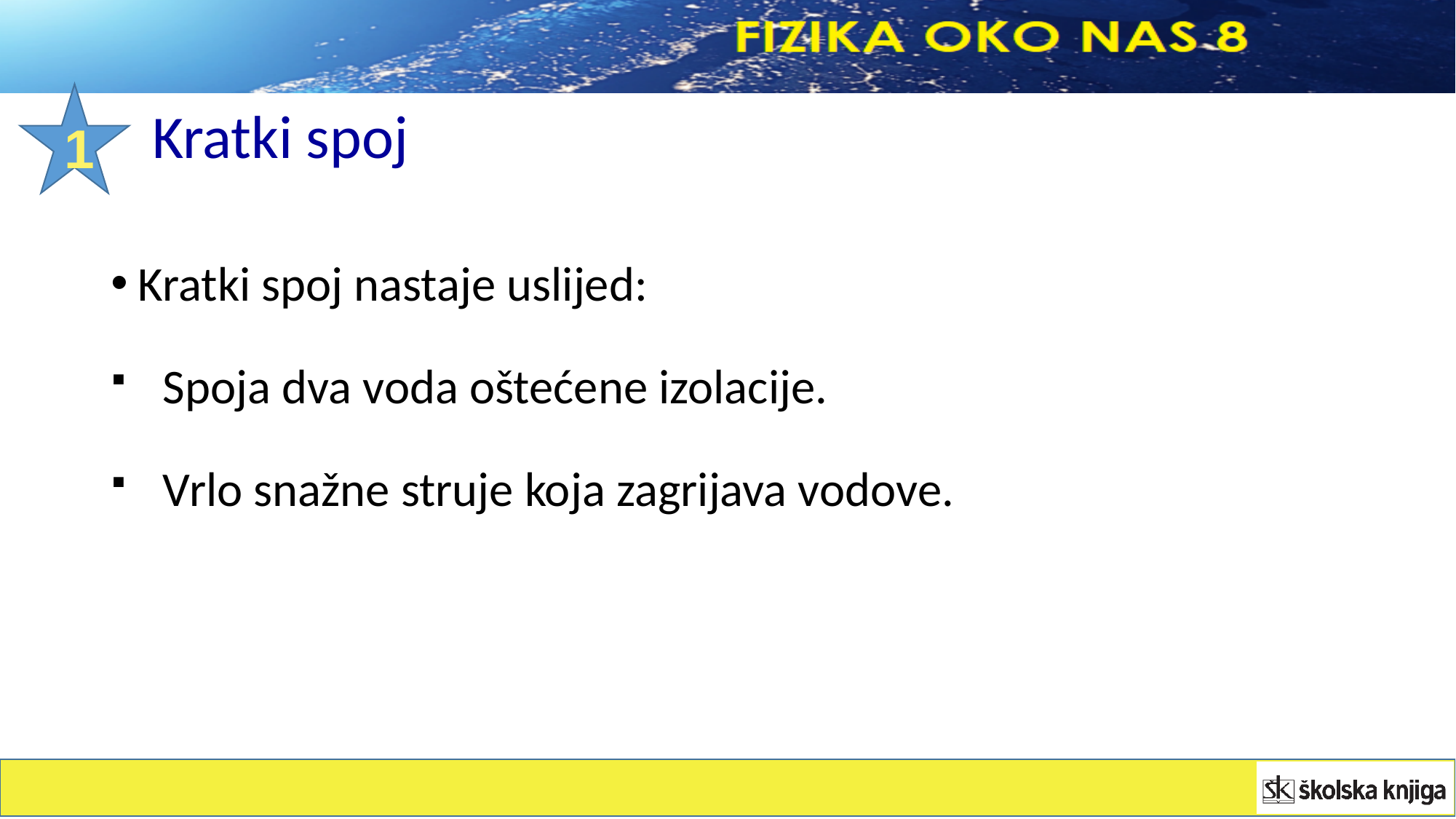

# Kratki spoj
1
Kratki spoj nastaje uslijed:
 Spoja dva voda oštećene izolacije.
 Vrlo snažne struje koja zagrijava vodove.